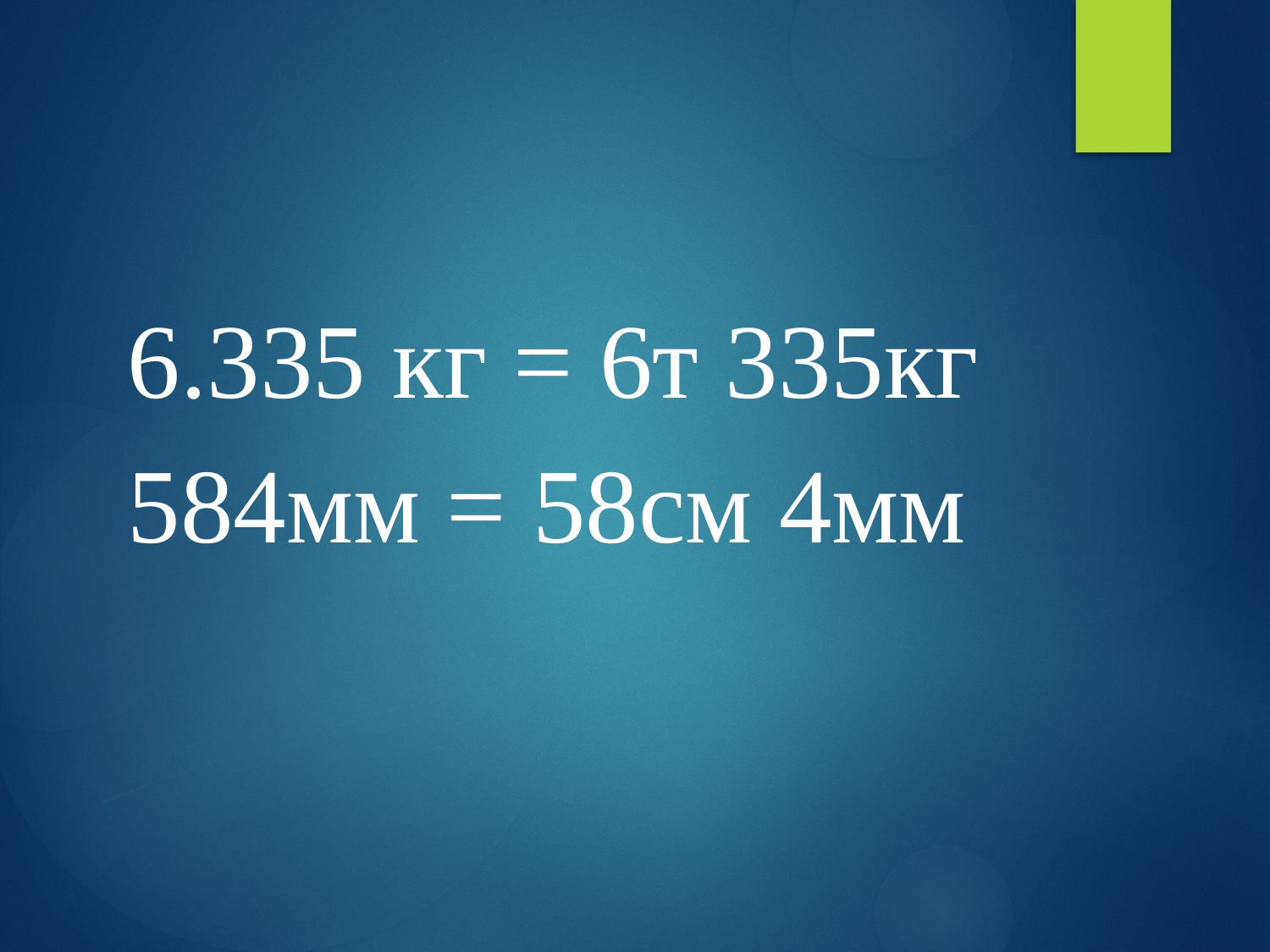

6.335 кг = 6т 335кг
584мм = 58см 4мм